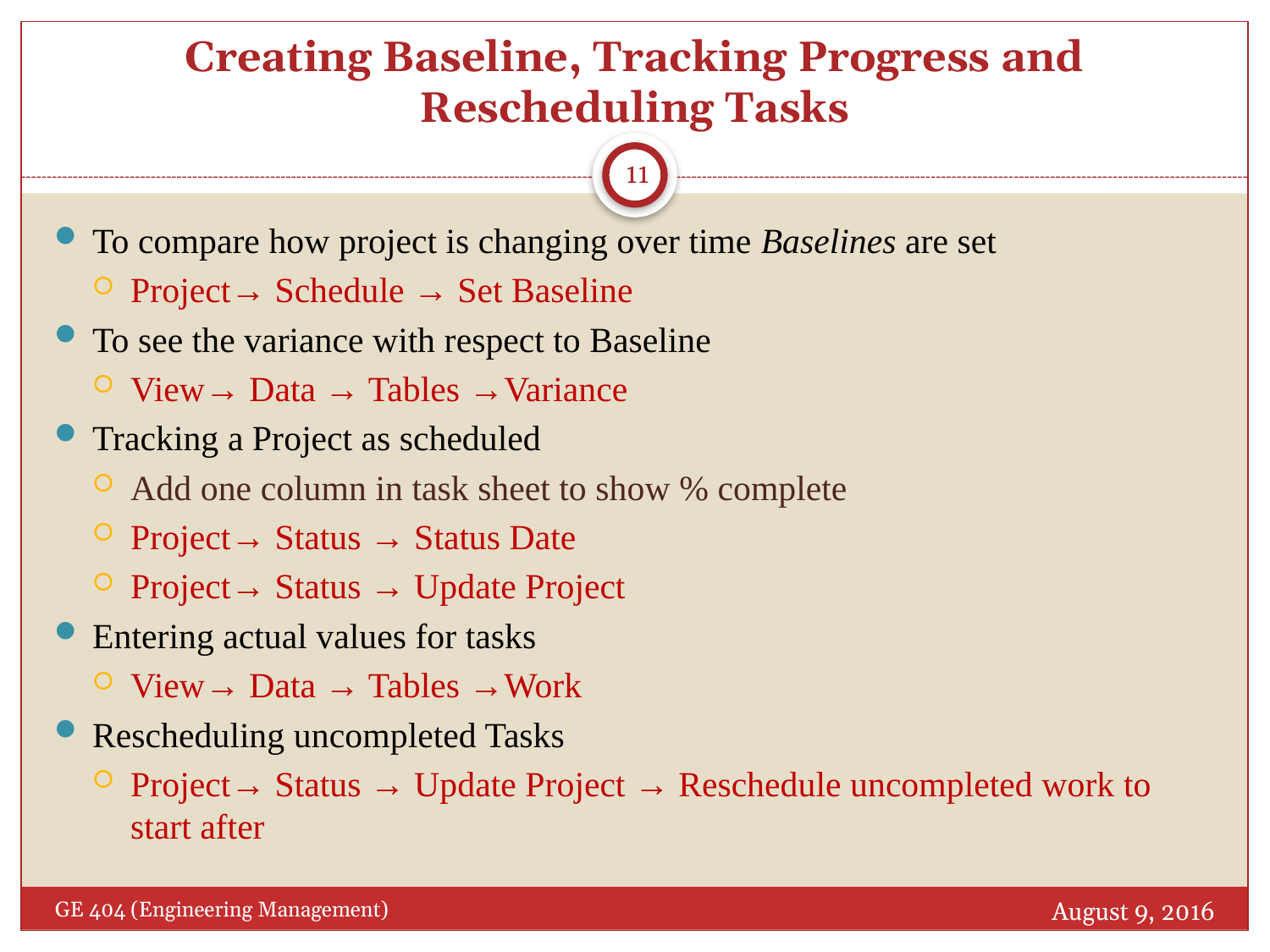

# Creating Baseline, Tracking Progress and Rescheduling Tasks
11
To compare how project is changing over time Baselines are set
Project→ Schedule → Set Baseline
To see the variance with respect to Baseline
View→ Data → Tables →Variance
Tracking a Project as scheduled
Add one column in task sheet to show % complete
Project→ Status → Status Date
Project→ Status → Update Project
Entering actual values for tasks
View→ Data → Tables →Work
Rescheduling uncompleted Tasks
Project→ Status → Update Project → Reschedule uncompleted work to start after

August 9, 2016
GE 404 (Engineering Management)